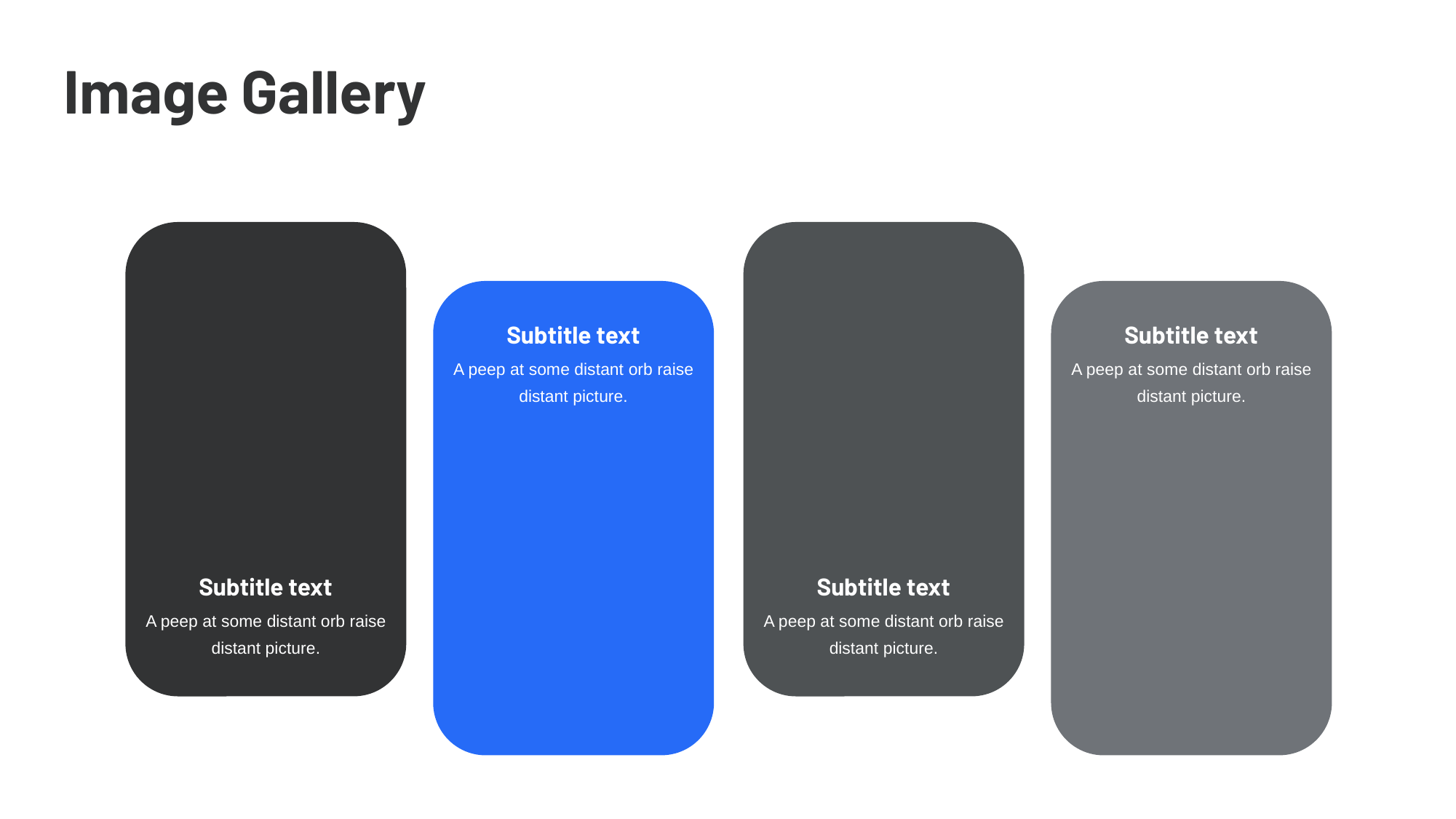

Image Gallery

Subtitle text
Subtitle text
A peep at some distant orb raise distant picture.
A peep at some distant orb raise distant picture.

Subtitle text
Subtitle text
A peep at some distant orb raise distant picture.
A peep at some distant orb raise distant picture.